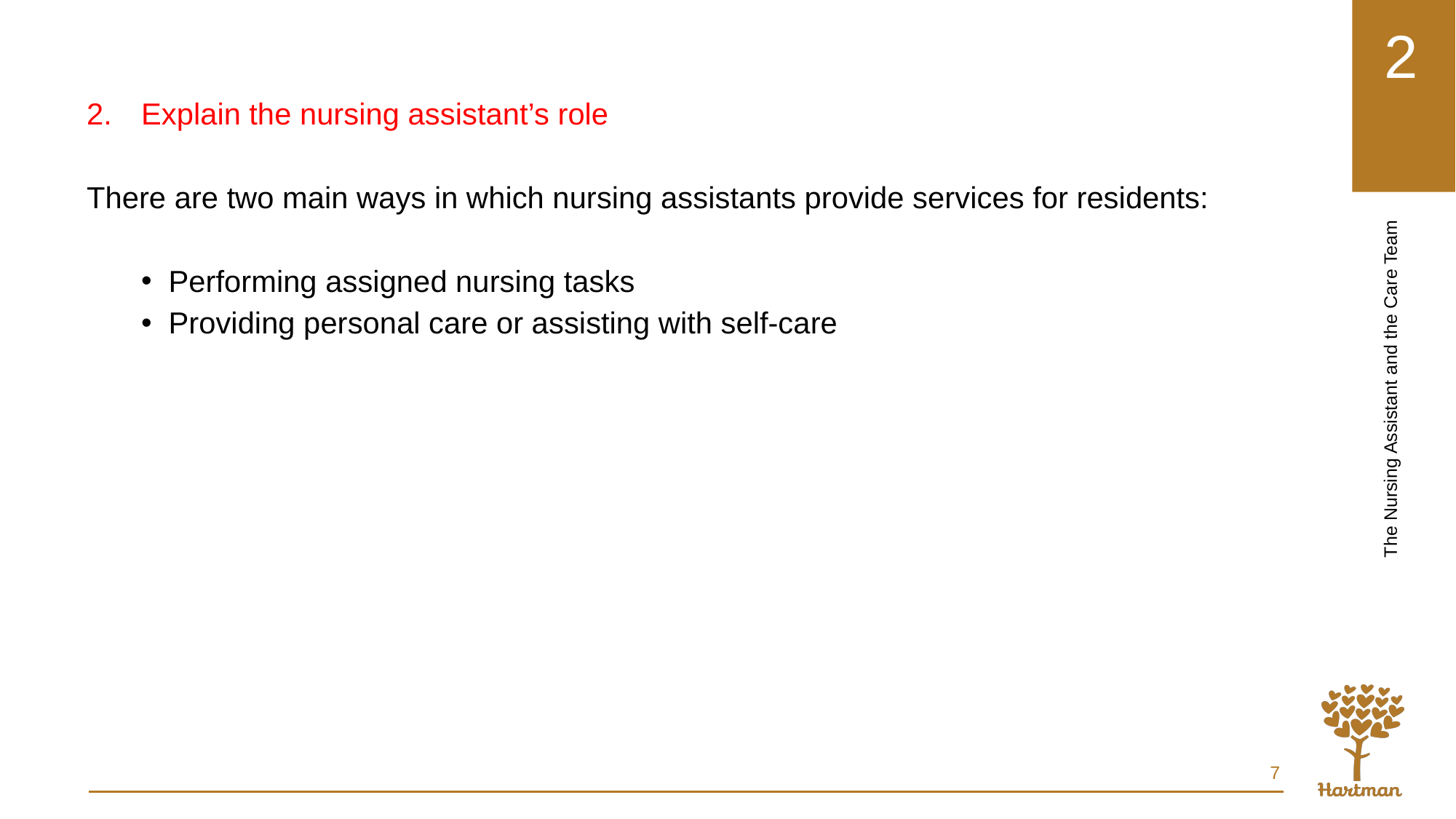

Explain the nursing assistant’s role

There are two main ways in which nursing assistants provide services for residents:

Performing assigned nursing tasks
Providing personal care or assisting with self-care

7